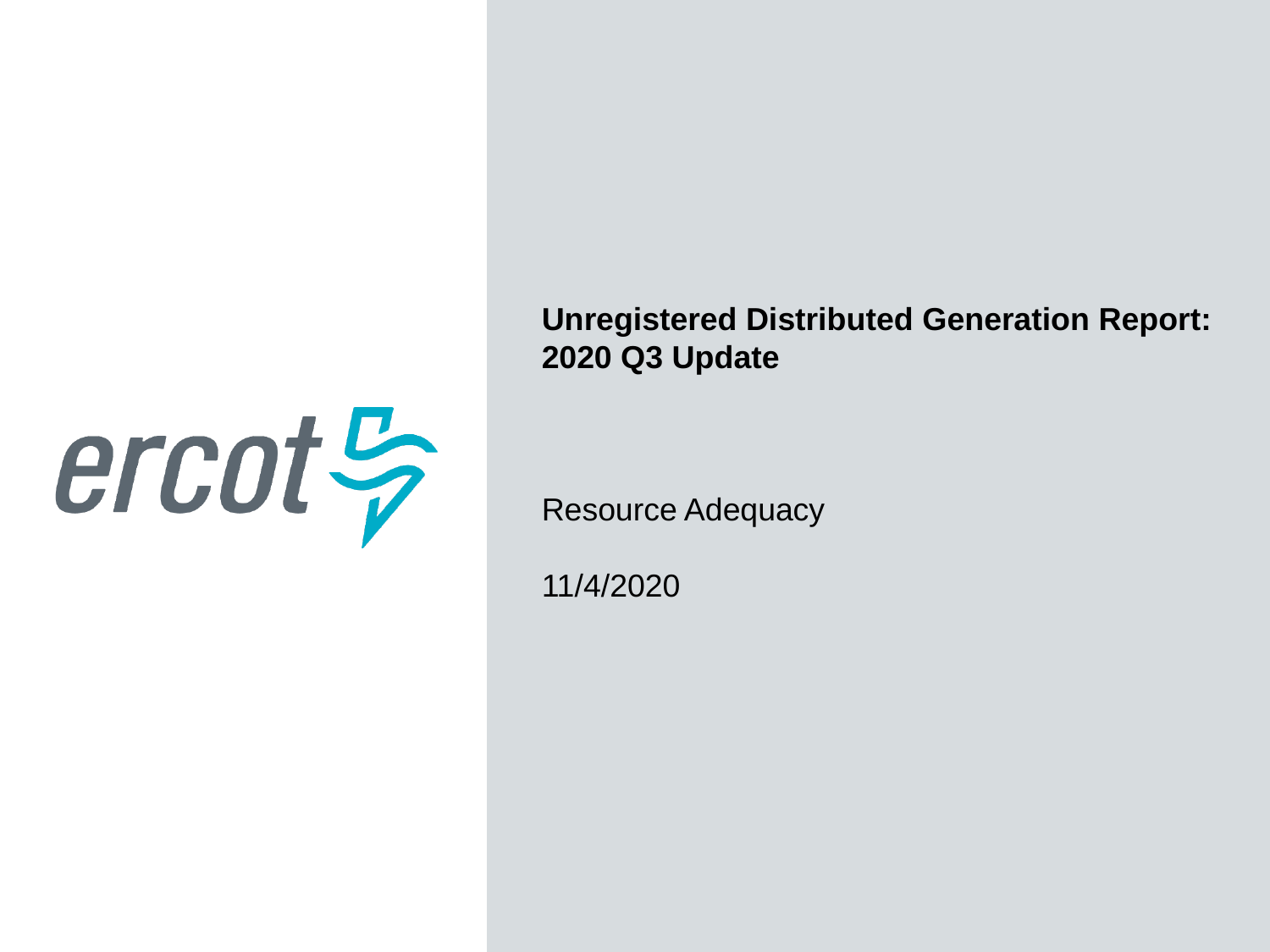

Unregistered Distributed Generation Report:
2020 Q3 Update

Resource Adequacy

11/4/2020